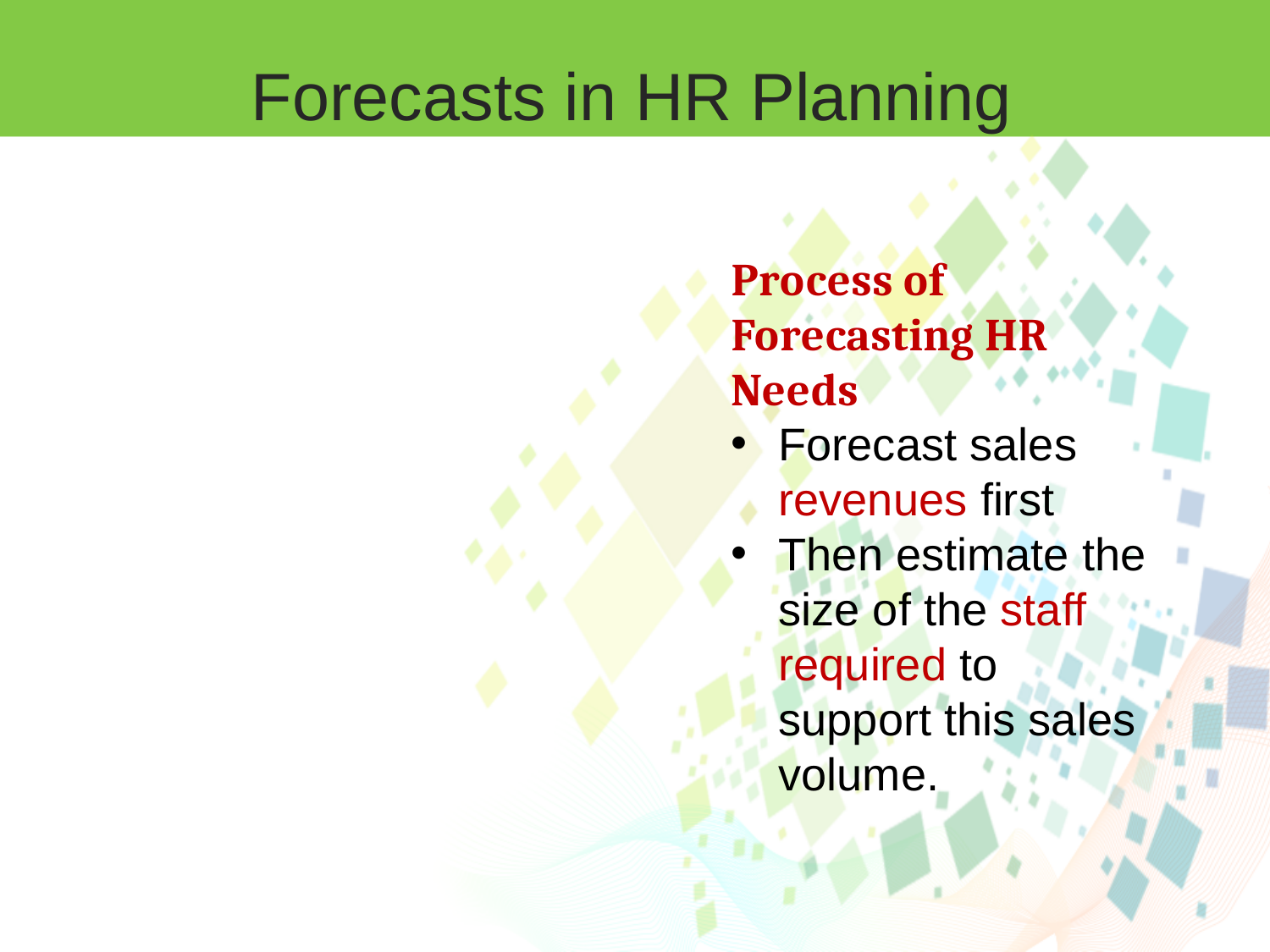

Forecasts in HR Planning
Process of Forecasting HR Needs
Forecast sales revenues first
Then estimate the size of the staff required to support this sales volume.